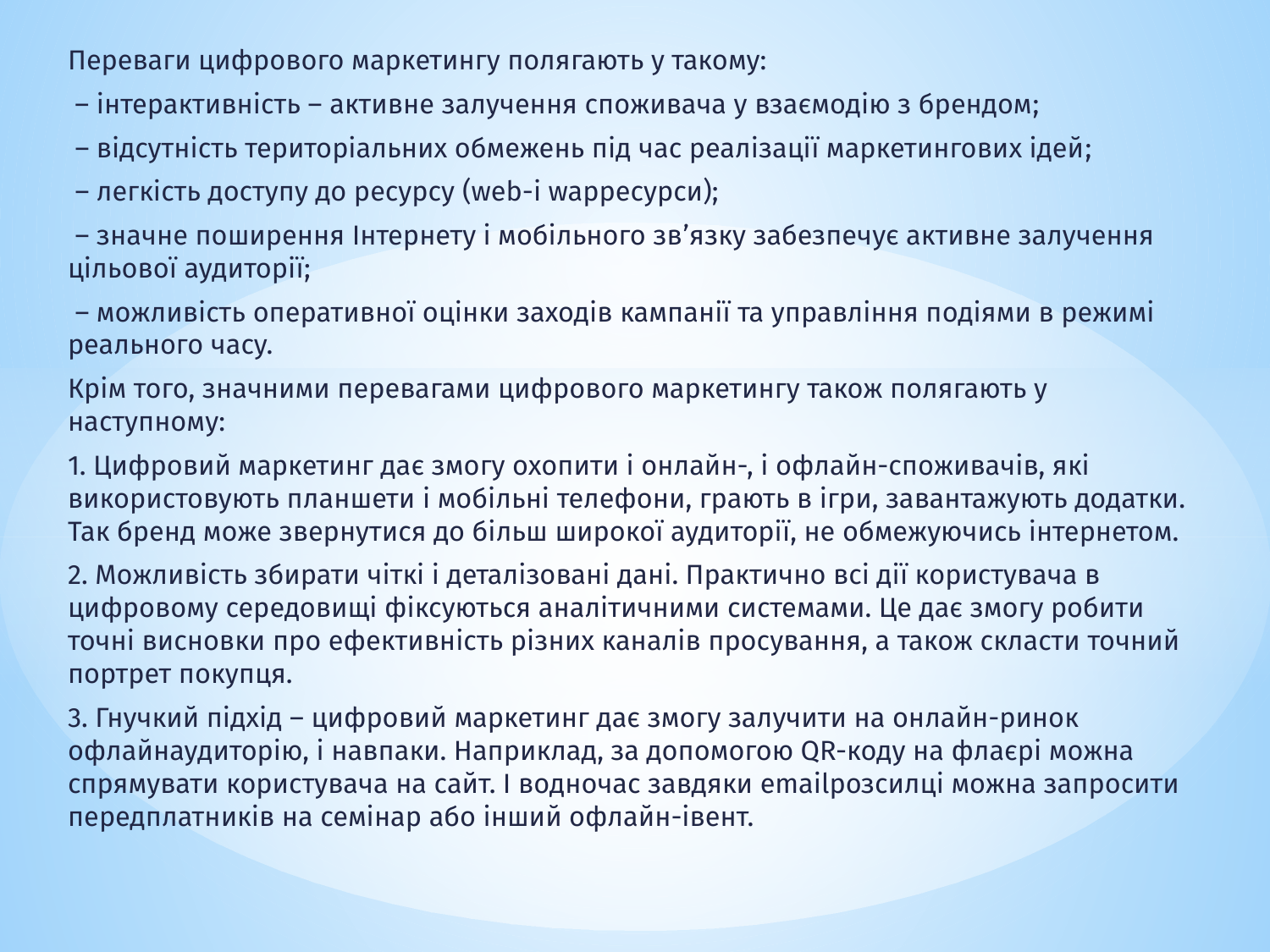

Переваги цифрового маркетингу полягають у такому:
 – інтерактивність – активне залучення споживача у взаємодію з брендом;
 – відсутність територіальних обмежень під час реалізації маркетингових ідей;
 – легкість доступу до ресурсу (web-і wapресурси);
 – значне поширення Інтернету і мобільного зв’язку забезпечує активне залучення цільової аудиторії;
 – можливість оперативної оцінки заходів кампанії та управління подіями в режимі реального часу.
Крім того, значними перевагами цифрового маркетингу також полягають у наступному:
1. Цифровий маркетинг дає змогу охопити і онлайн-, і офлайн-споживачів, які використовують планшети і мобільні телефони, грають в ігри, завантажують додатки. Так бренд може звернутися до більш широкої аудиторії, не обмежуючись інтернетом.
2. Можливість збирати чіткі і деталізовані дані. Практично всі дії користувача в цифровому середовищі фіксуються аналітичними системами. Це дає змогу робити точні висновки про ефективність різних каналів просування, а також скласти точний портрет покупця.
3. Гнучкий підхід – цифровий маркетинг дає змогу залучити на онлайн-ринок офлайнаудиторію, і навпаки. Наприклад, за допомогою QR-коду на флаєрі можна спрямувати користувача на сайт. І водночас завдяки emailрозсилці можна запросити передплатників на семінар або інший офлайн-івент.